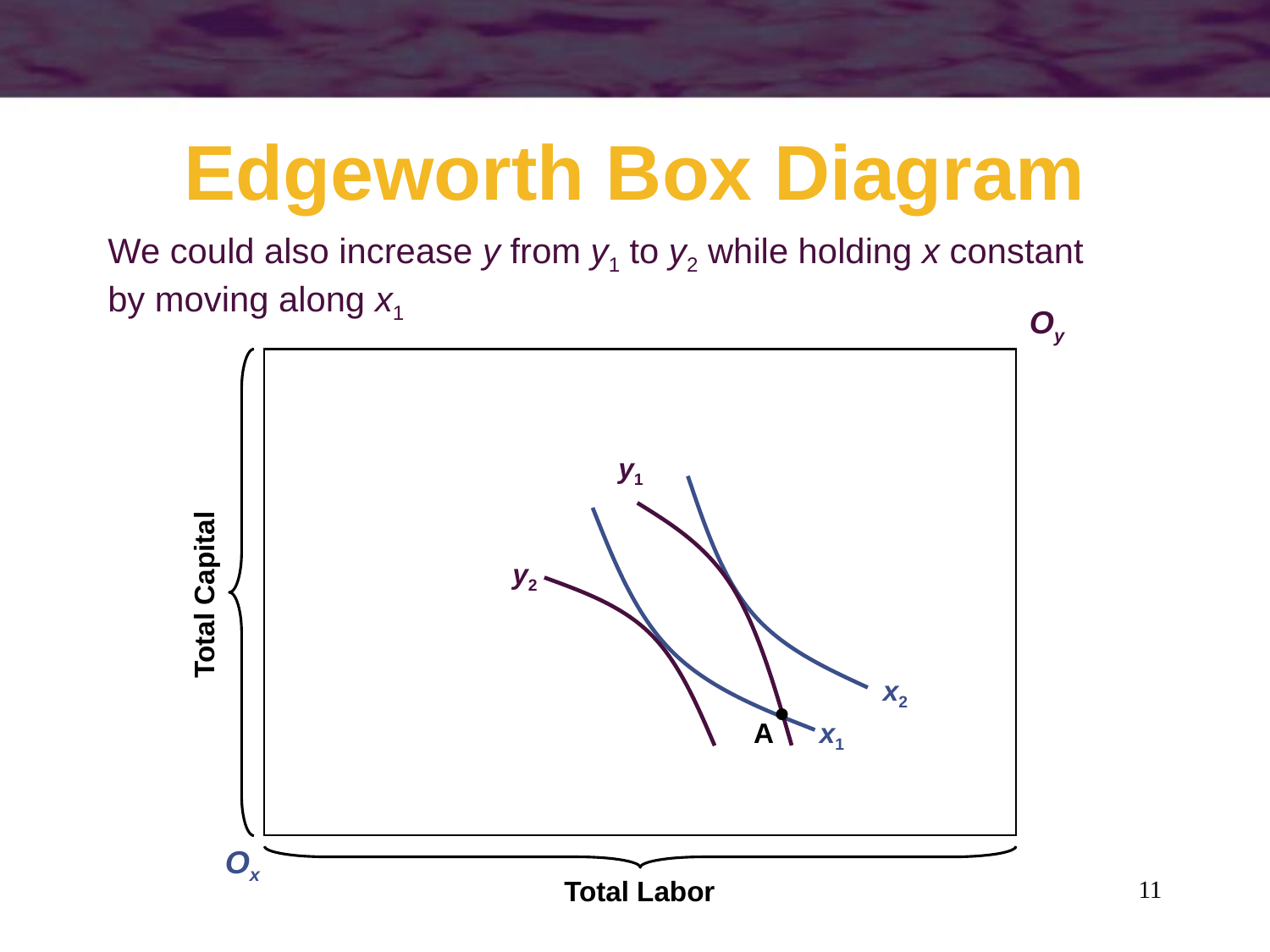

# Edgeworth Box Diagram
We could also increase y from y1 to y2 while holding x constant
by moving along x1
Oy

Total Capital

y1

y2

x2
•
A
x1
Ox

Total Labor
11